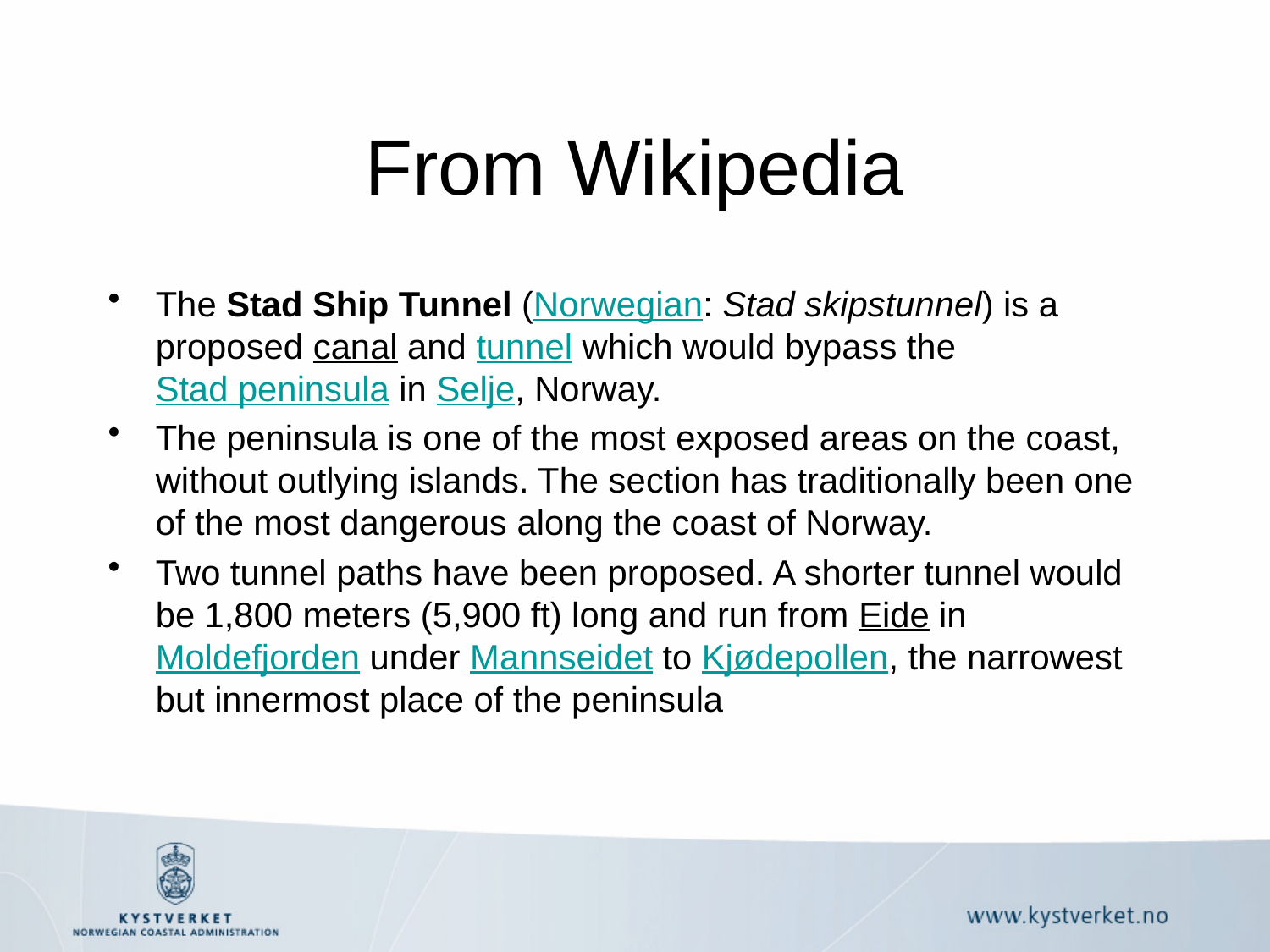

# From Wikipedia
The Stad Ship Tunnel (Norwegian: Stad skipstunnel) is a proposed canal and tunnel which would bypass the Stad peninsula in Selje, Norway.
The peninsula is one of the most exposed areas on the coast, without outlying islands. The section has traditionally been one of the most dangerous along the coast of Norway.
Two tunnel paths have been proposed. A shorter tunnel would be 1,800 meters (5,900 ft) long and run from Eide in Moldefjorden under Mannseidet to Kjødepollen, the narrowest but innermost place of the peninsula